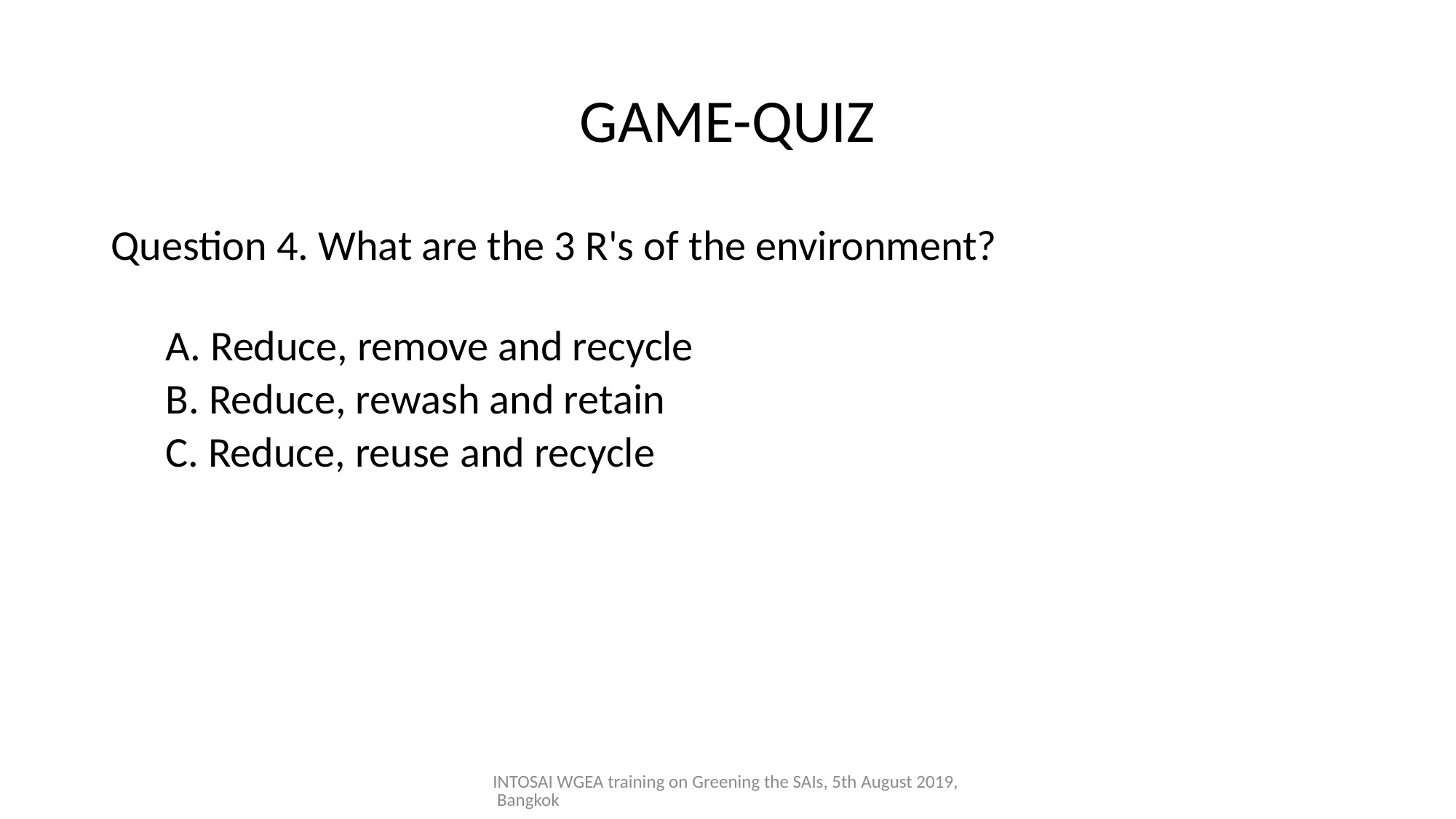

# GAME-QUIZ
Question 4. What are the 3 R's of the environment?

A. Reduce, remove and recycle
B. Reduce, rewash and retain
C. Reduce, reuse and recycle

INTOSAI WGEA training on Greening the SAIs, 5th August 2019, Bangkok